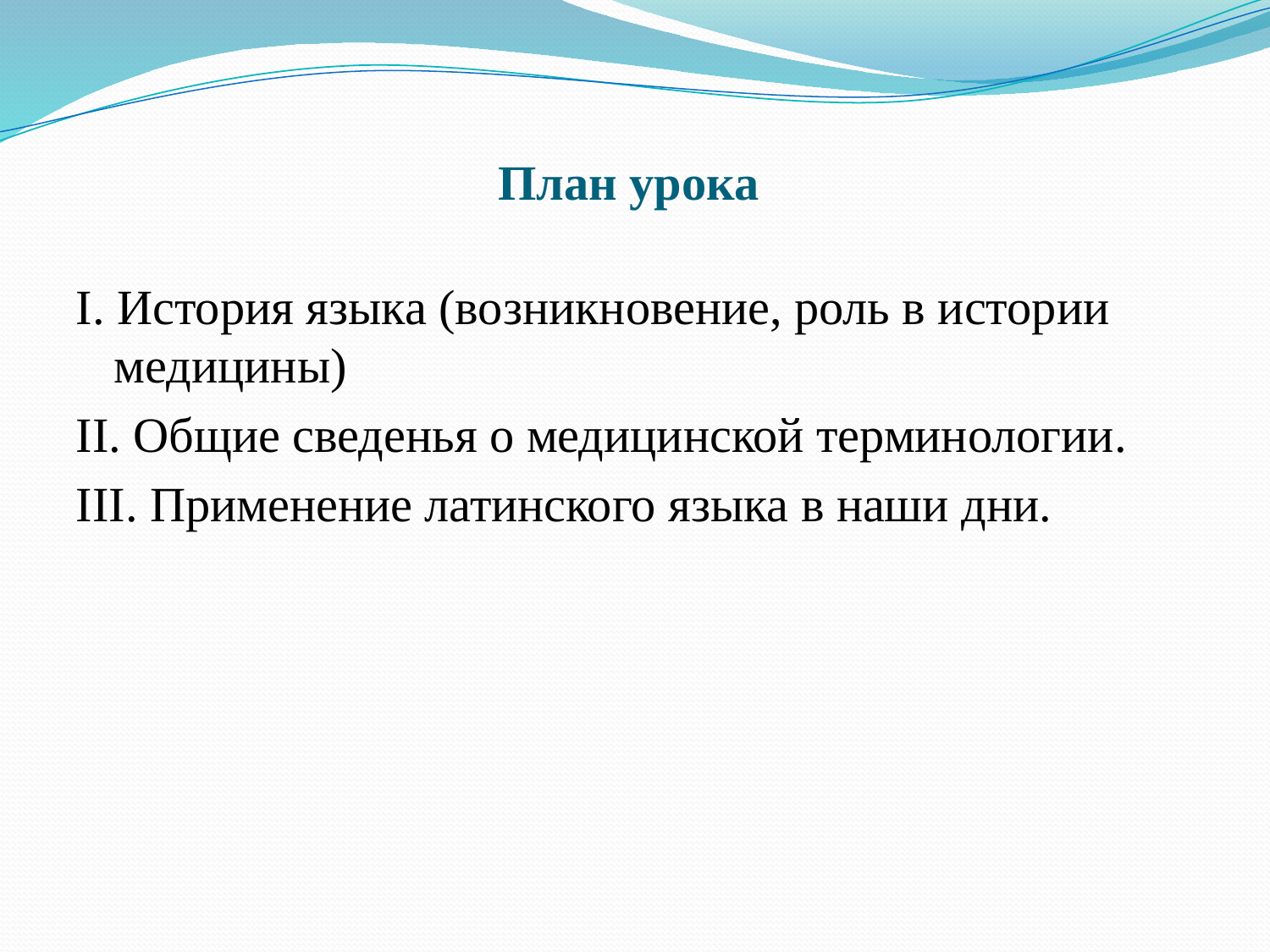

# План урока
I. История языка (возникновение, роль в истории медицины)
II. Общие сведенья о медицинской терминологии.
III. Применение латинского языка в наши дни.